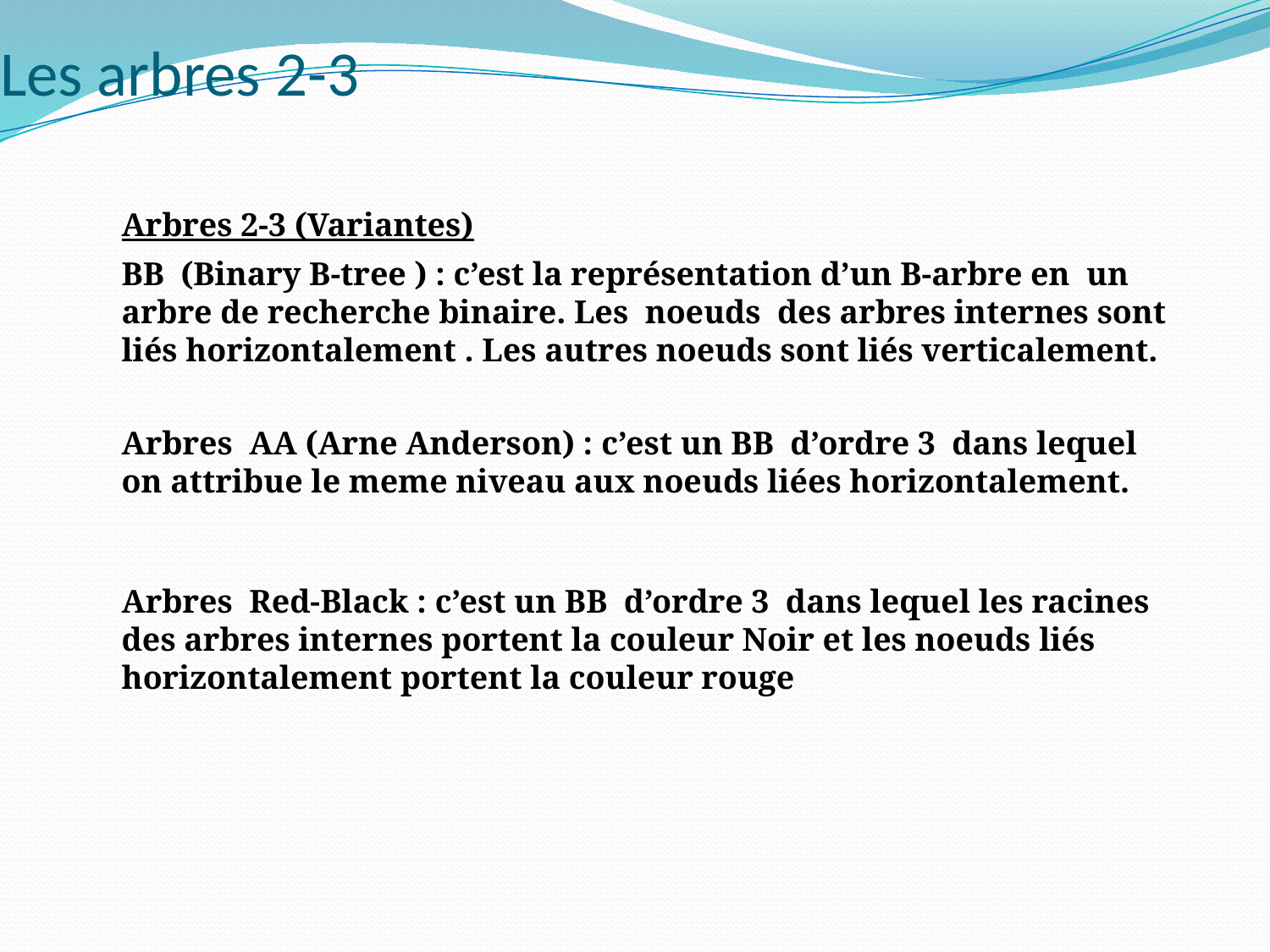

# Les arbres 2-3

Arbres 2-3 (Variantes)
BB  (Binary B-tree ) : c’est la représentation d’un B-arbre en  un arbre de recherche binaire. Les  noeuds  des arbres internes sont liés horizontalement . Les autres noeuds sont liés verticalement.
Arbres  AA (Arne Anderson) : c’est un BB  d’ordre 3  dans lequel on attribue le meme niveau aux noeuds liées horizontalement.
Arbres  Red-Black : c’est un BB  d’ordre 3  dans lequel les racines des arbres internes portent la couleur Noir et les noeuds liés horizontalement portent la couleur rouge